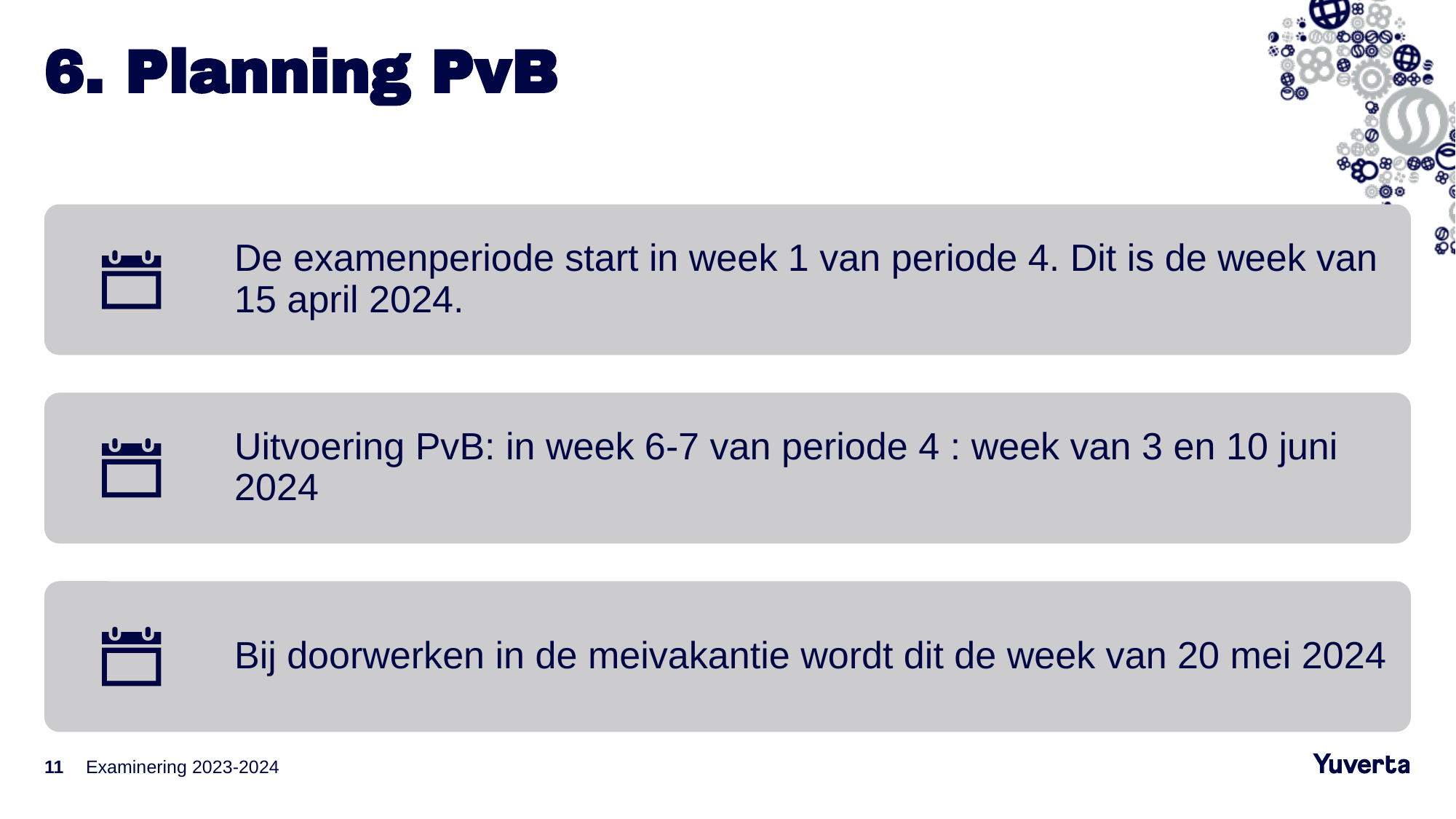

# 6. Planning PvB
De examenperiode start in week 1 van periode 4. Dit is de week van 15 april 2024.
Uitvoering PvB: in week 6-7 van periode 4 : week van 3 en 10 juni 2024
Bij doorwerken in de meivakantie wordt dit de week van 20 mei 2024
11
Examinering 2023-2024
30-1-2024